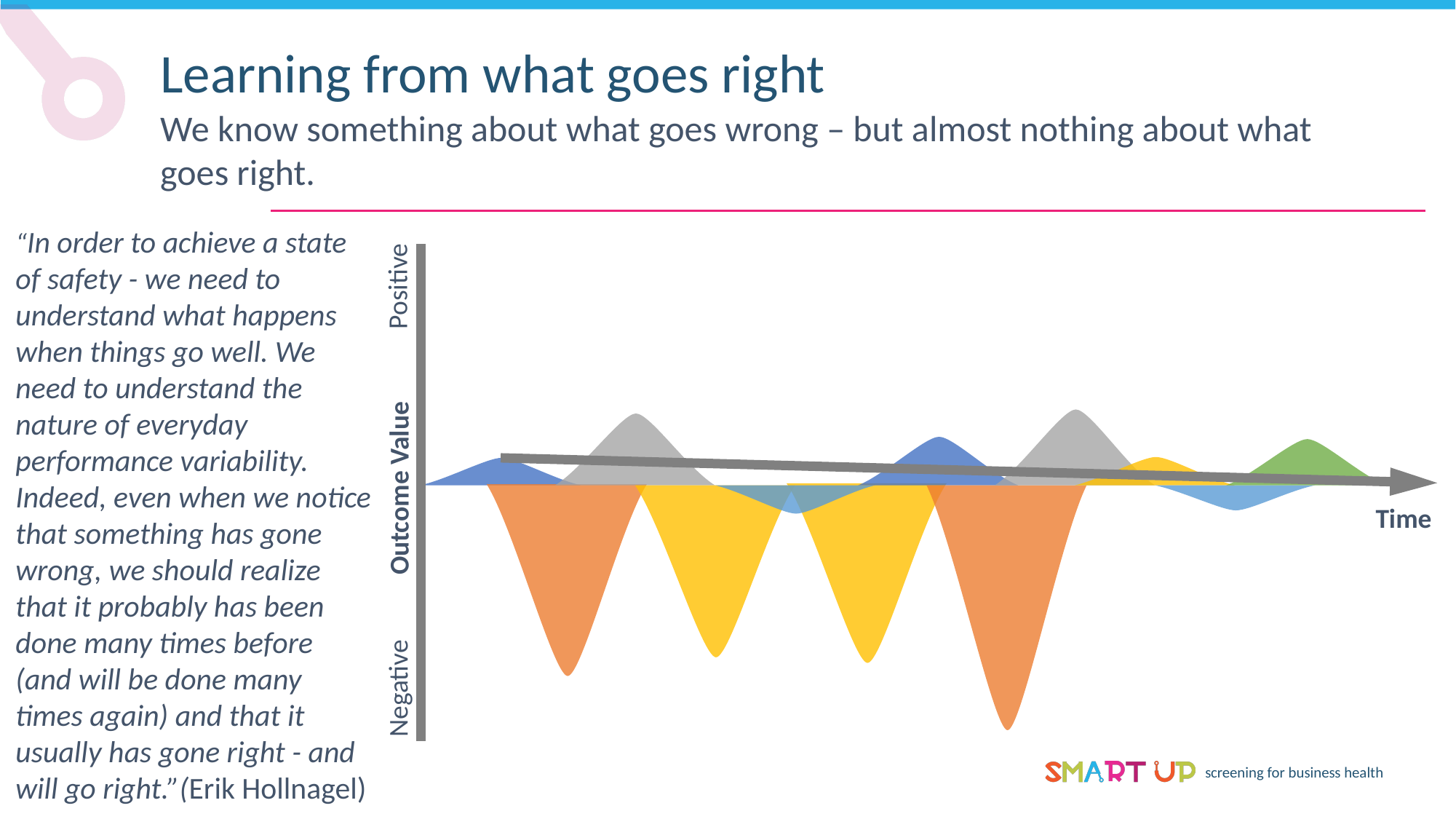

Learning from what goes right
We know something about what goes wrong – but almost nothing about what goes right.
“In order to achieve a state of safety - we need to understand what happens when things go well. We need to understand the nature of everyday performance variability. Indeed, even when we notice that something has gone wrong, we should realize that it probably has been done many times before (and will be done many times again) and that it usually has gone right - and will go right.”(Erik Hollnagel)
Positive

Outcome Value

Time
Negative